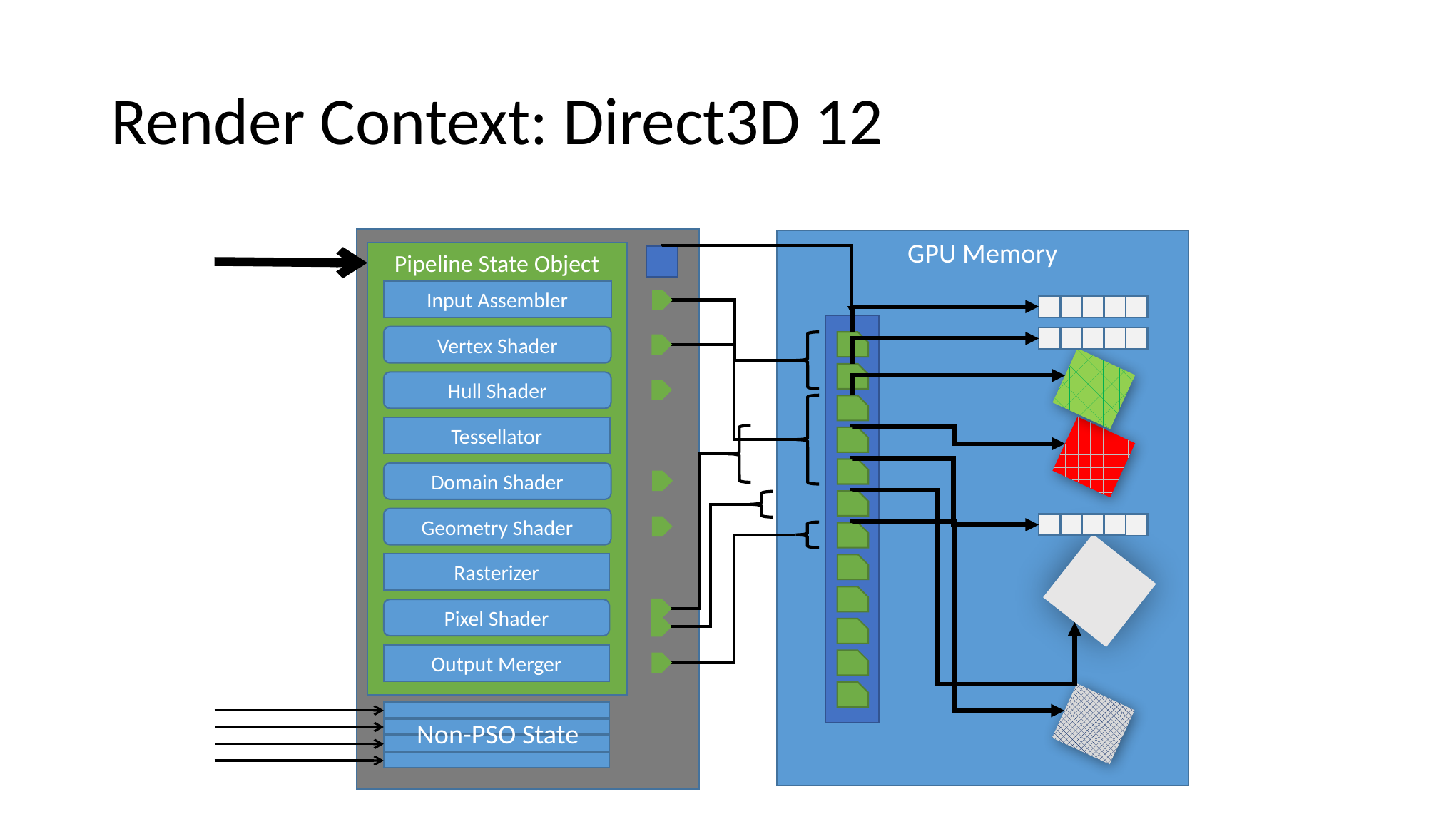

# Render Context: Direct3D 12

GPU Memory
Pipeline State Object

Input Assembler

Vertex Shader

Hull Shader

Tessellator

Domain Shader

Geometry Shader

Rasterizer

Pixel Shader

Output Merger

Non-PSO State